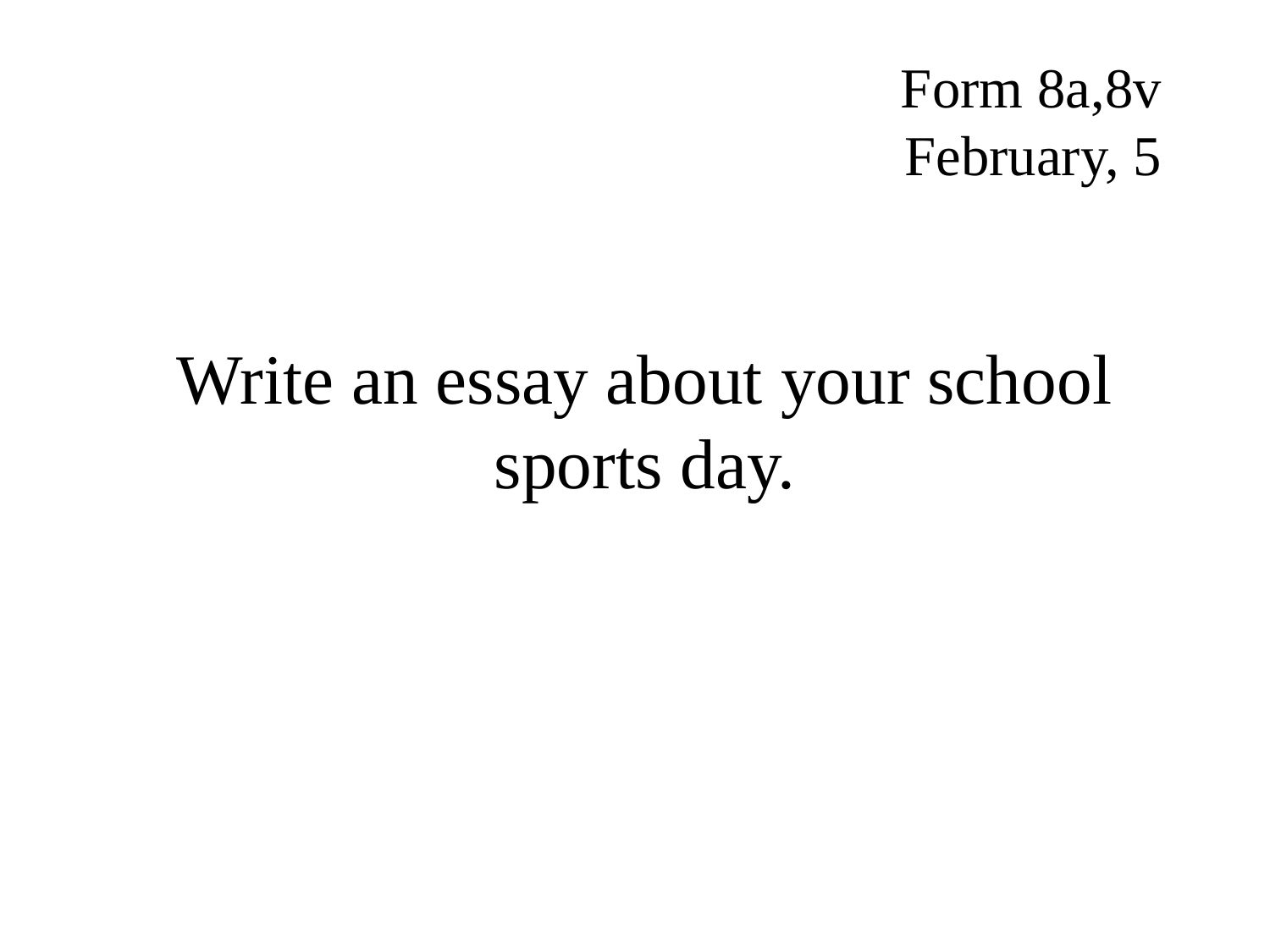

# Form 8a,8v February, 5
Write an essay about your school sports day.